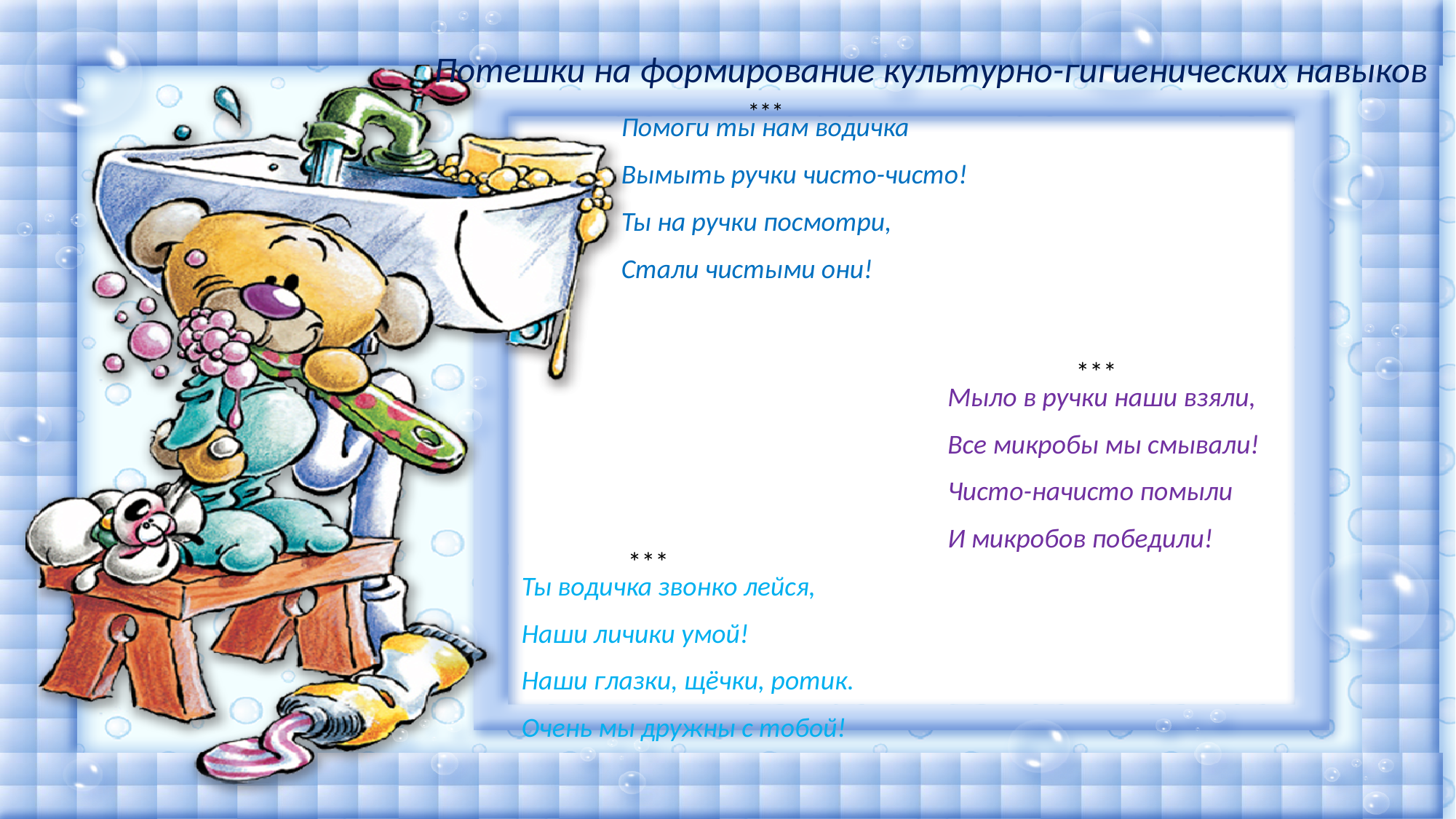

Потешки на формирование культурно-гигиенических навыков
***
Помоги ты нам водичка
Вымыть ручки чисто-чисто!
Ты на ручки посмотри,
Стали чистыми они!
***
Мыло в ручки наши взяли,
Все микробы мы смывали!
Чисто-начисто помыли
И микробов победили!
 ***
Ты водичка звонко лейся,
Наши личики умой!
Наши глазки, щёчки, ротик.
Очень мы дружны с тобой!